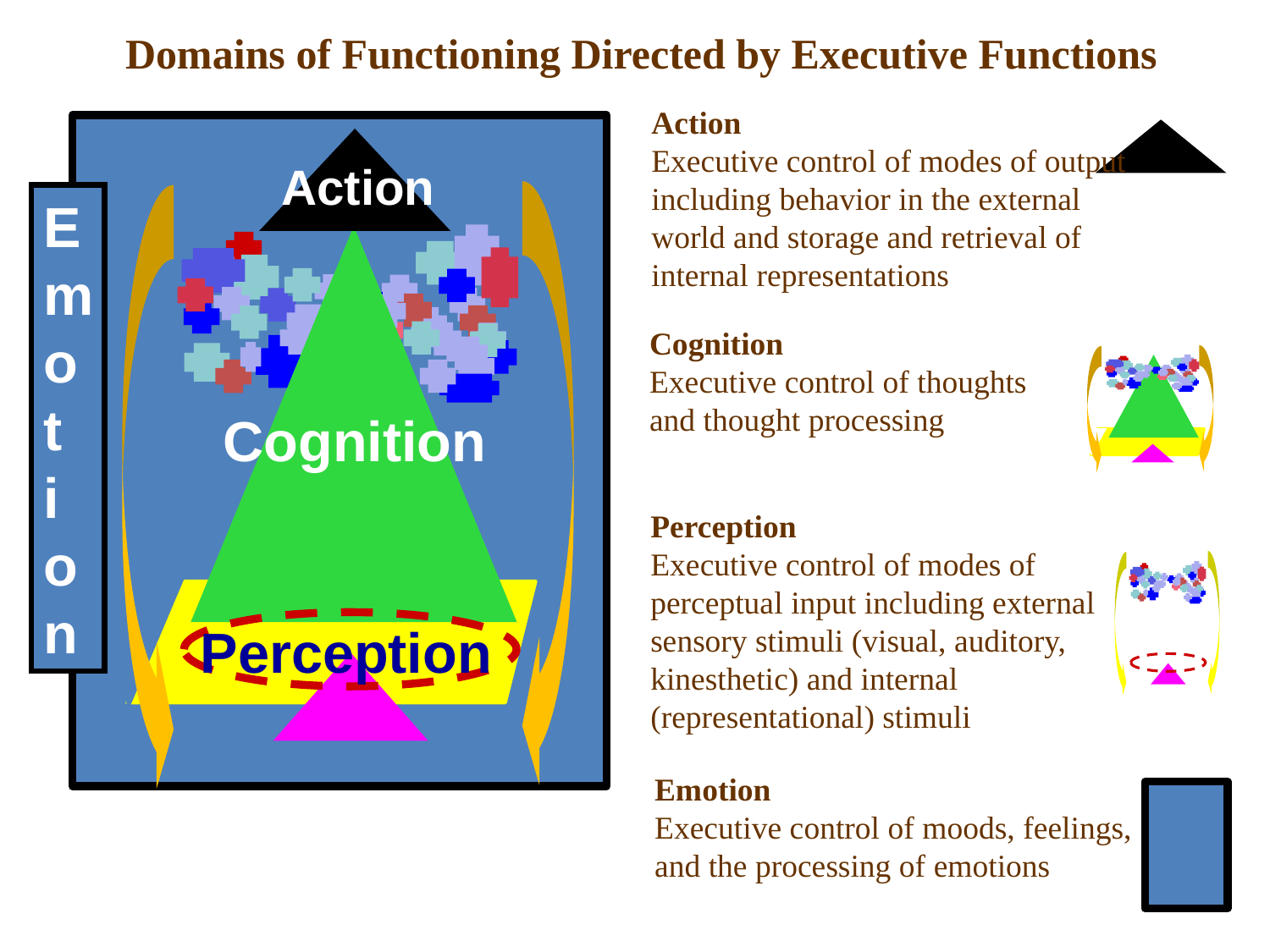

Domains of Functioning Directed by Executive Functions
Action
Executive control of modes of output including behavior in the external world and storage and retrieval of internal representations

Action

Cognition

Perception

Emot
ion
Cognition
Executive control of thoughts and thought processing

Perception
Executive control of modes of perceptual input including external sensory stimuli (visual, auditory, kinesthetic) and internal (representational) stimuli

Emotion
Executive control of moods, feelings, and the processing of emotions